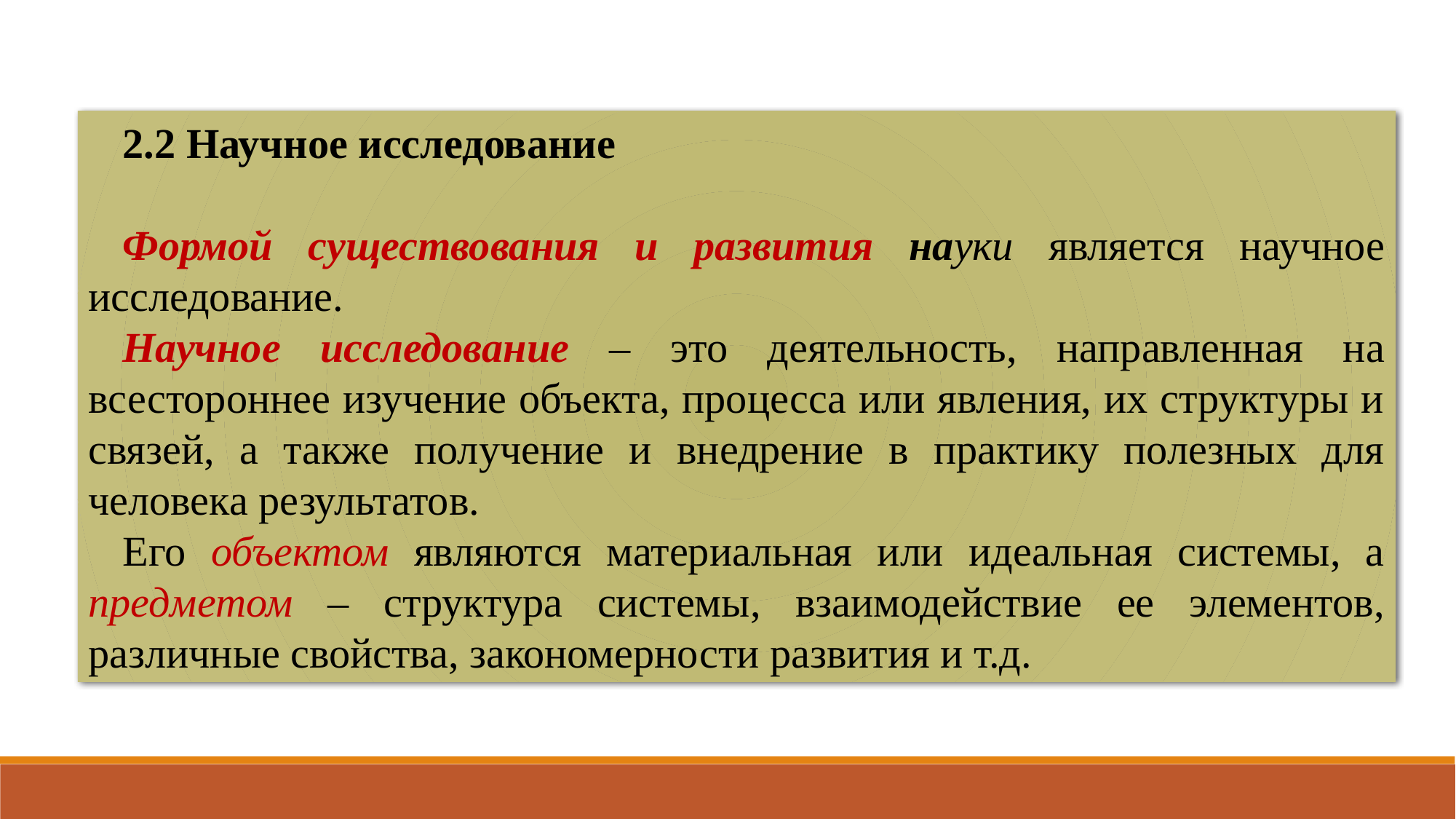

2.2 Научное исследование

Формой существования и развития науки является научное исследование.
Научное исследование – это деятельность, направленная на всестороннее изучение объекта, процесса или явления, их структуры и связей, а также получение и внедрение в практику полезных для человека результатов.
Его объектом являются материальная или идеальная системы, а предметом – структура системы, взаимодействие ее элементов, различные свойства, закономерности развития и т.д.